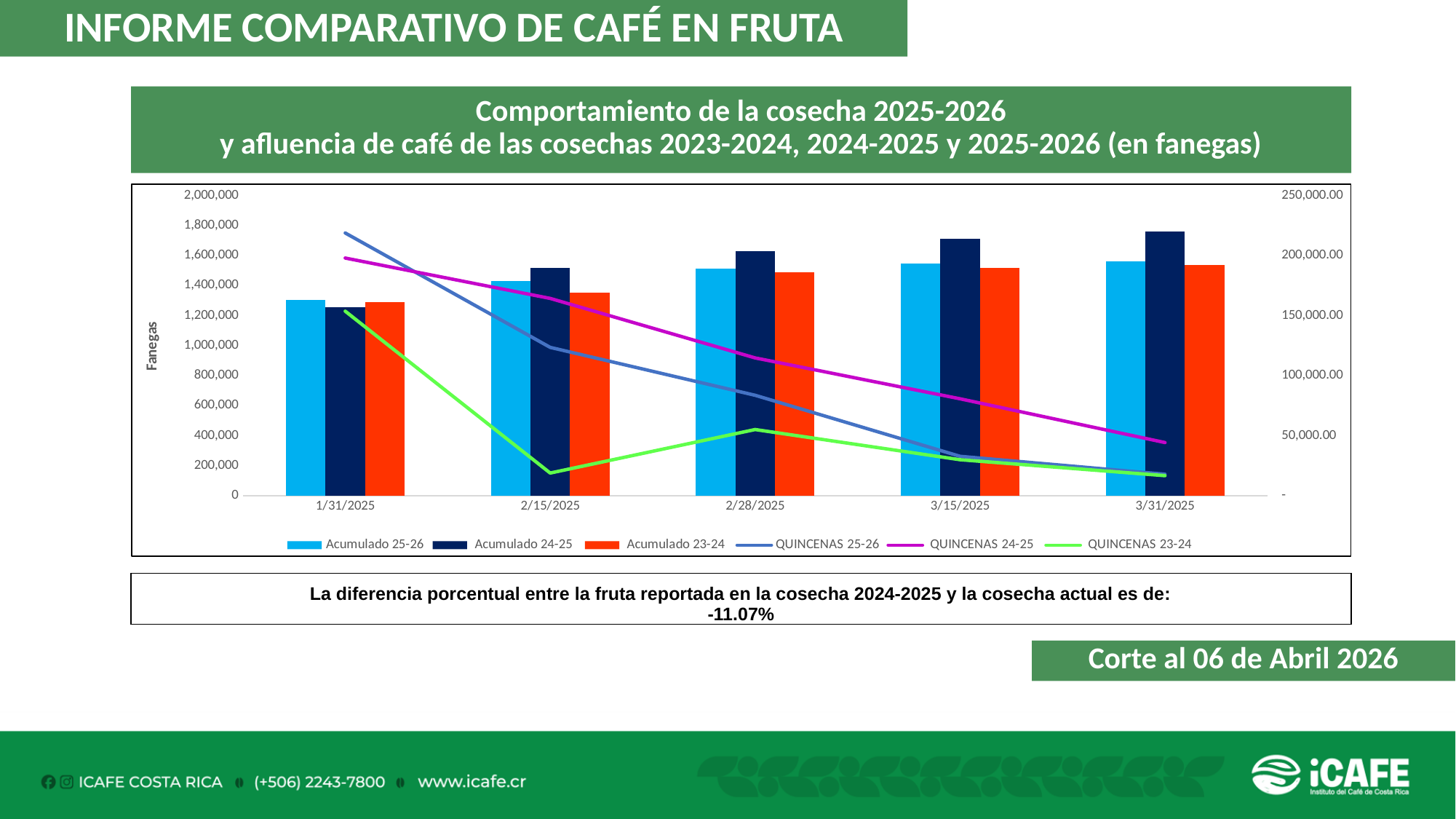

INFORME COMPARATIVO DE CAFÉ EN FRUTA

Comportamiento de la cosecha 2025-2026
y afluencia de café de las cosechas 2023-2024, 2024-2025 y 2025-2026 (en fanegas)

### Chart

| Category | Acumulado 25-26 |  Acumulado 24-25  |  Acumulado 23-24  | QUINCENAS 25-26 |  QUINCENAS 24-25  |  QUINCENAS 23-24  |
|---|---|---|---|---|---|---|
| 45688 | 1305847.39 | 1257429.3875 | 1288463.9395 | 218757.7525 | 197943.3875 | 153676.03 |
| 45703 | 1429375.15 | 1516028.7325 | 1352945.902 | 123527.76 | 164313.28 | 18910.6 |
| 45716 | 1512946.9875 | 1631094.35 | 1487510.8195 | 83688.4625 | 114761.58 | 55152.825 |
| 45731 | 1545144.275 | 1711799.525 | 1517529.6645 | 32843.225 | 80705.175 | 30018.845 |
| 45747 | 1563068.525 | 1757688.685 | 1534844.457 | 17924.25 | 44302.7475 | 16763.7925 |
| La diferencia porcentual entre la fruta reportada en la cosecha 2024-2025 y la cosecha actual es de: -11.07% |
| --- |

Corte al 06 de Abril 2026